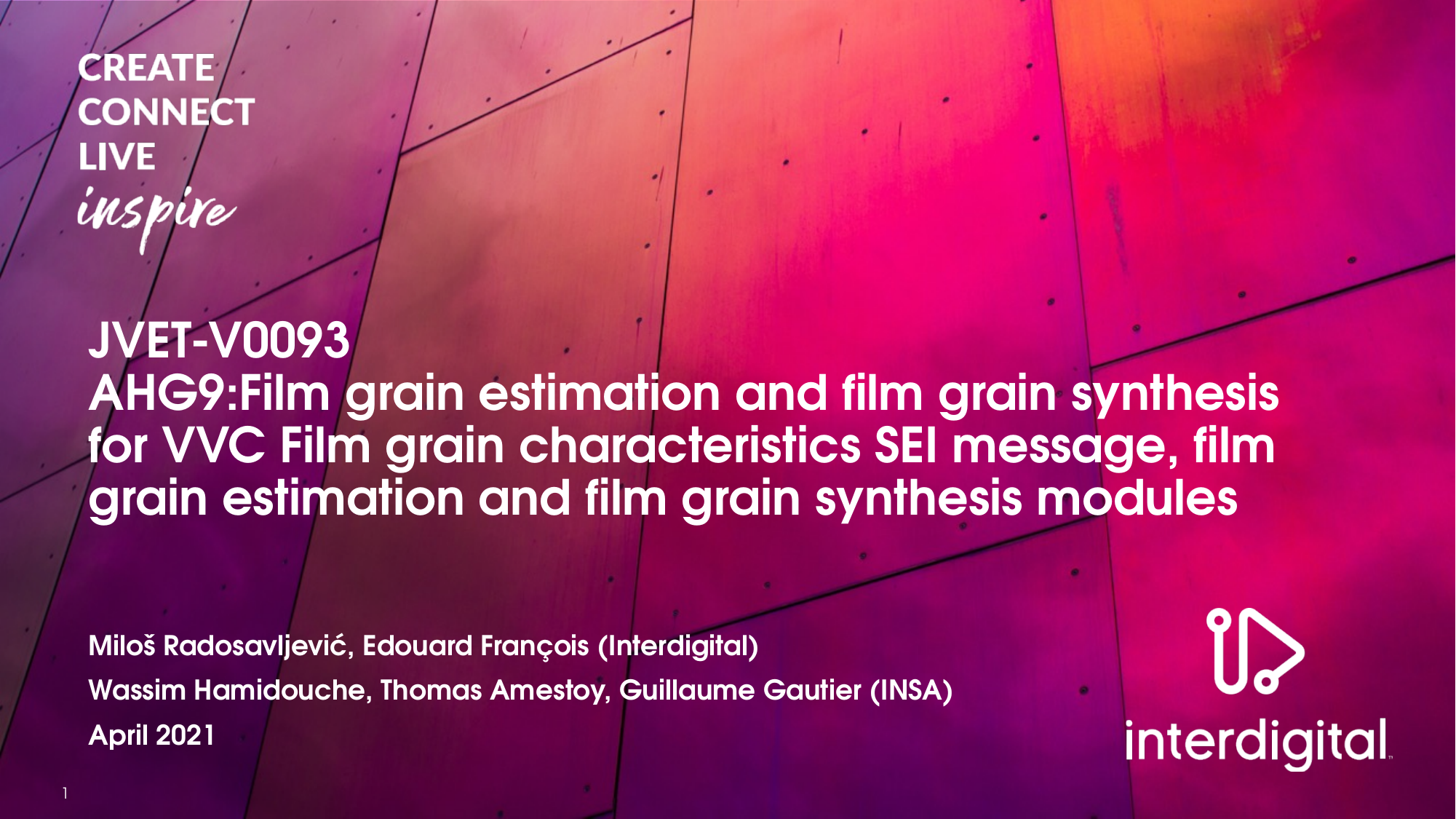

# JVET-V0093 AHG9:Film grain estimation and film grain synthesis for VVC Film grain characteristics SEI message, film grain estimation and film grain synthesis modules
Miloš Radosavljević, Edouard François (Interdigital)
Wassim Hamidouche, Thomas Amestoy, Guillaume Gautier (INSA)
April 2021
1